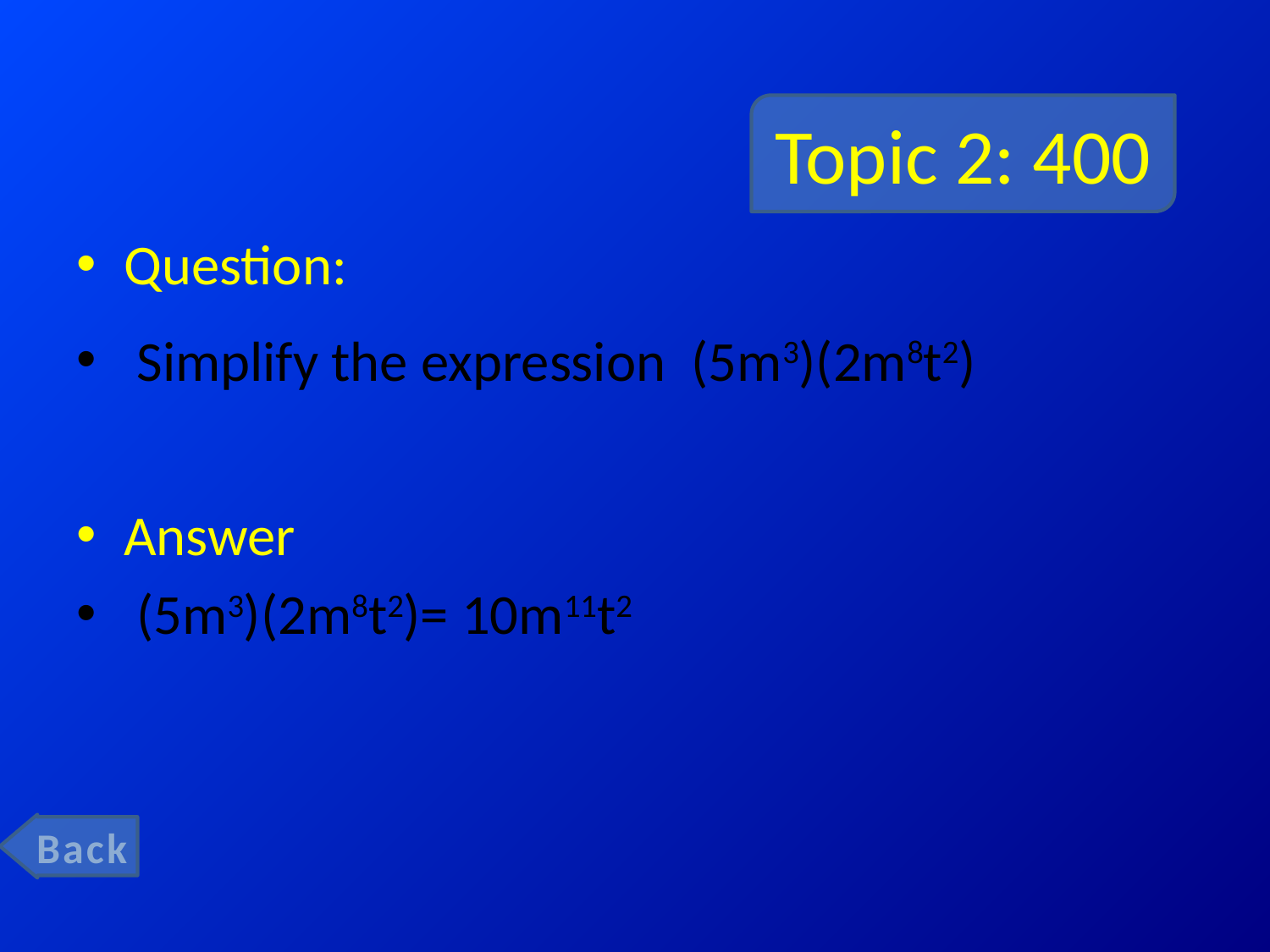

# Topic 2: 400

Question:
 Simplify the expression  (5m3)(2m8t2)

Answer
 (5m3)(2m8t2)= 10m11t2

Back